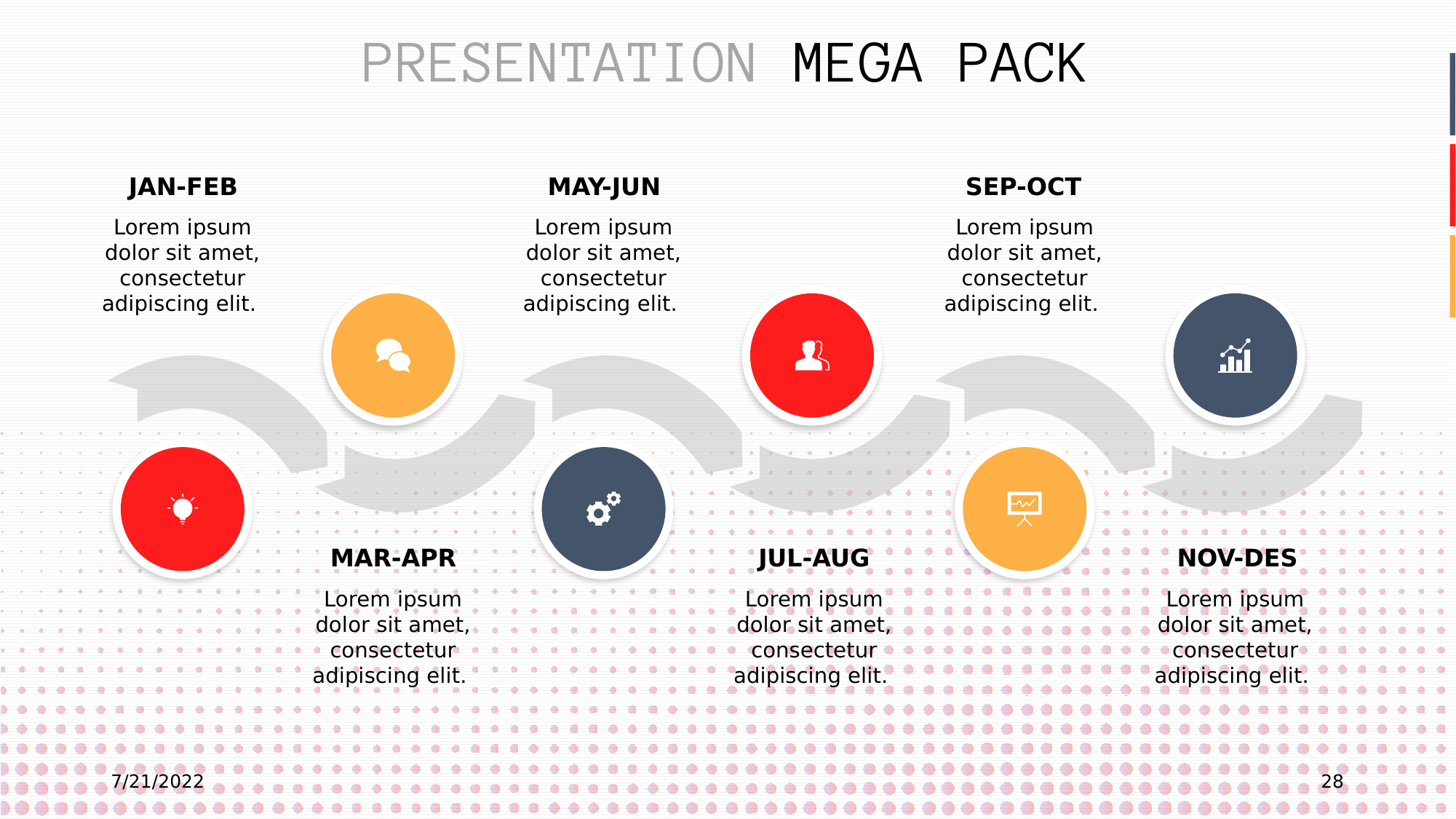

PRESENTATION MEGA PACK
JAN-FEB
MAY-JUN
SEP-OCT
Lorem ipsum dolor sit amet, consectetur adipiscing elit.
Lorem ipsum dolor sit amet, consectetur adipiscing elit.
Lorem ipsum dolor sit amet, consectetur adipiscing elit.

MAR-APR
JUL-AUG
NOV-DES
Lorem ipsum dolor sit amet, consectetur adipiscing elit.
Lorem ipsum dolor sit amet, consectetur adipiscing elit.
Lorem ipsum dolor sit amet, consectetur adipiscing elit.
7/21/2022
28